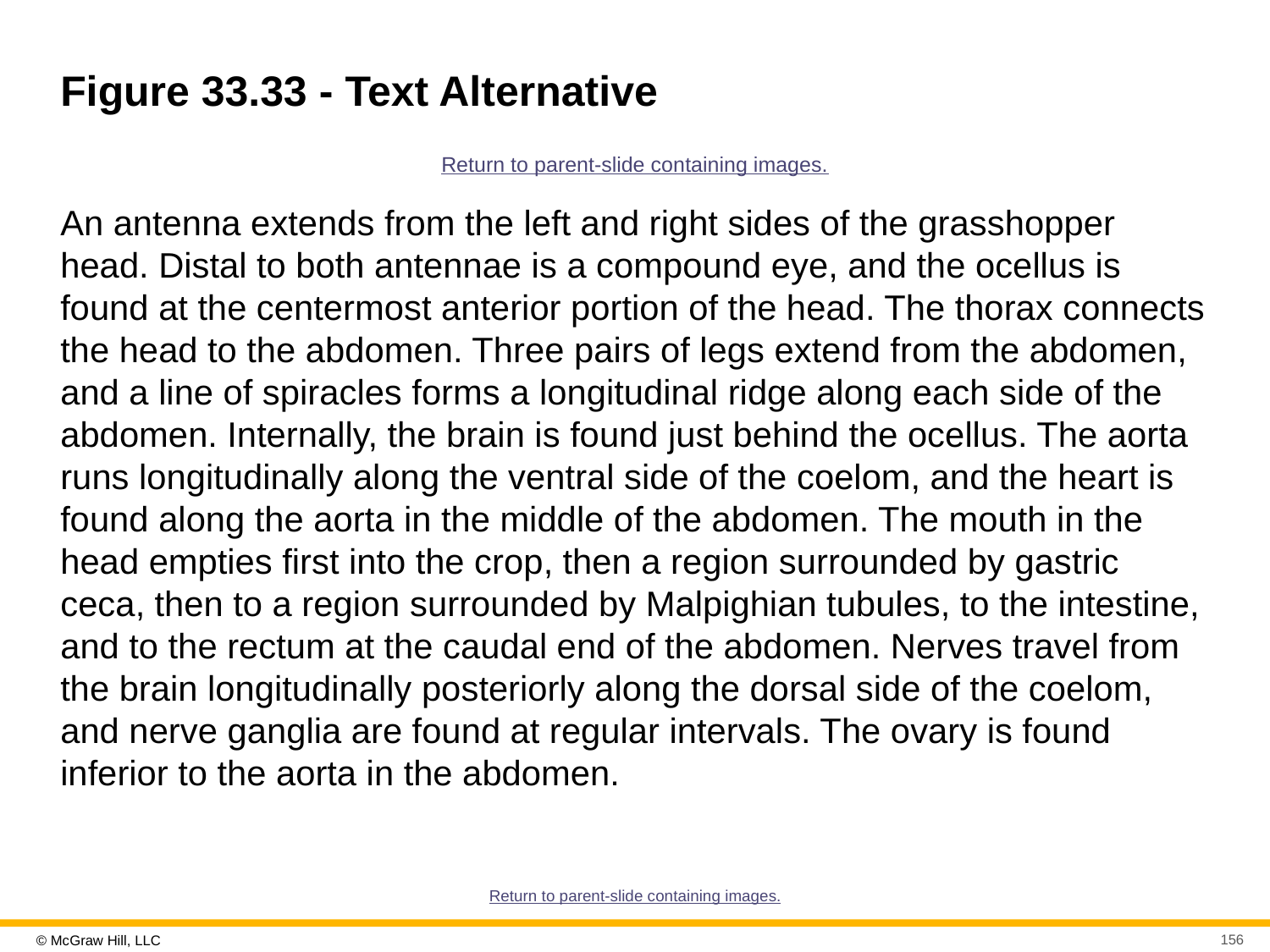

# Figure 33.33 - Text Alternative
Return to parent-slide containing images.
An antenna extends from the left and right sides of the grasshopper head. Distal to both antennae is a compound eye, and the ocellus is found at the centermost anterior portion of the head. The thorax connects the head to the abdomen. Three pairs of legs extend from the abdomen, and a line of spiracles forms a longitudinal ridge along each side of the abdomen. Internally, the brain is found just behind the ocellus. The aorta runs longitudinally along the ventral side of the coelom, and the heart is found along the aorta in the middle of the abdomen. The mouth in the head empties first into the crop, then a region surrounded by gastric ceca, then to a region surrounded by Malpighian tubules, to the intestine, and to the rectum at the caudal end of the abdomen. Nerves travel from the brain longitudinally posteriorly along the dorsal side of the coelom, and nerve ganglia are found at regular intervals. The ovary is found inferior to the aorta in the abdomen.
Return to parent-slide containing images.
156